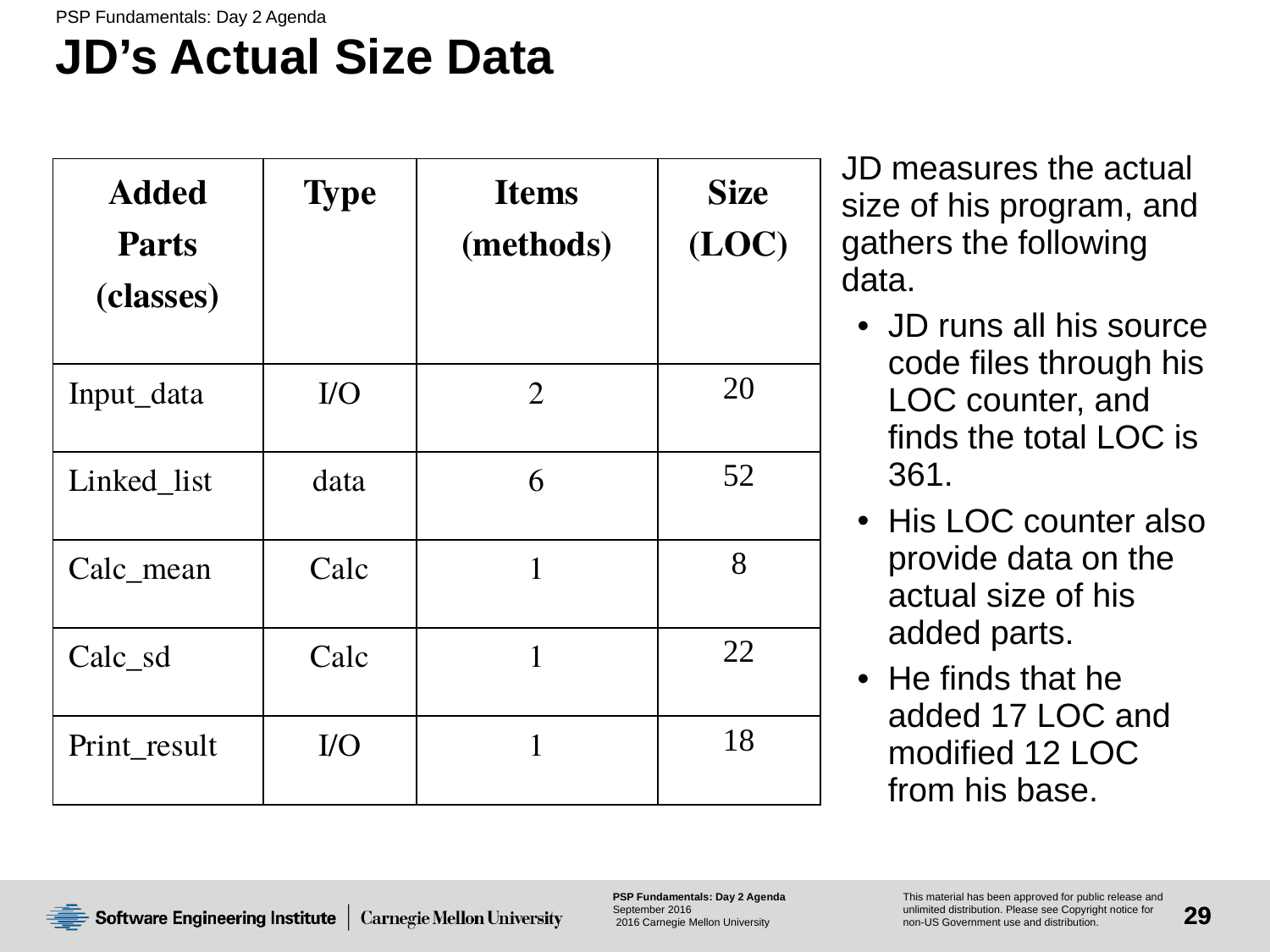

# JD’s Actual Size Data
JD measures the actual size of his program, and gathers the following data.
JD runs all his source code files through his LOC counter, and finds the total LOC is 361.
His LOC counter also provide data on the actual size of his added parts.
He finds that he added 17 LOC and modified 12 LOC from his base.
| Added Parts (classes) | Type | Items (methods) | Size (LOC) |
| --- | --- | --- | --- |
| Input\_data | I/O | 2 | 20 |
| Linked\_list | data | 6 | 52 |
| Calc\_mean | Calc | 1 | 8 |
| Calc\_sd | Calc | 1 | 22 |
| Print\_result | I/O | 1 | 18 |